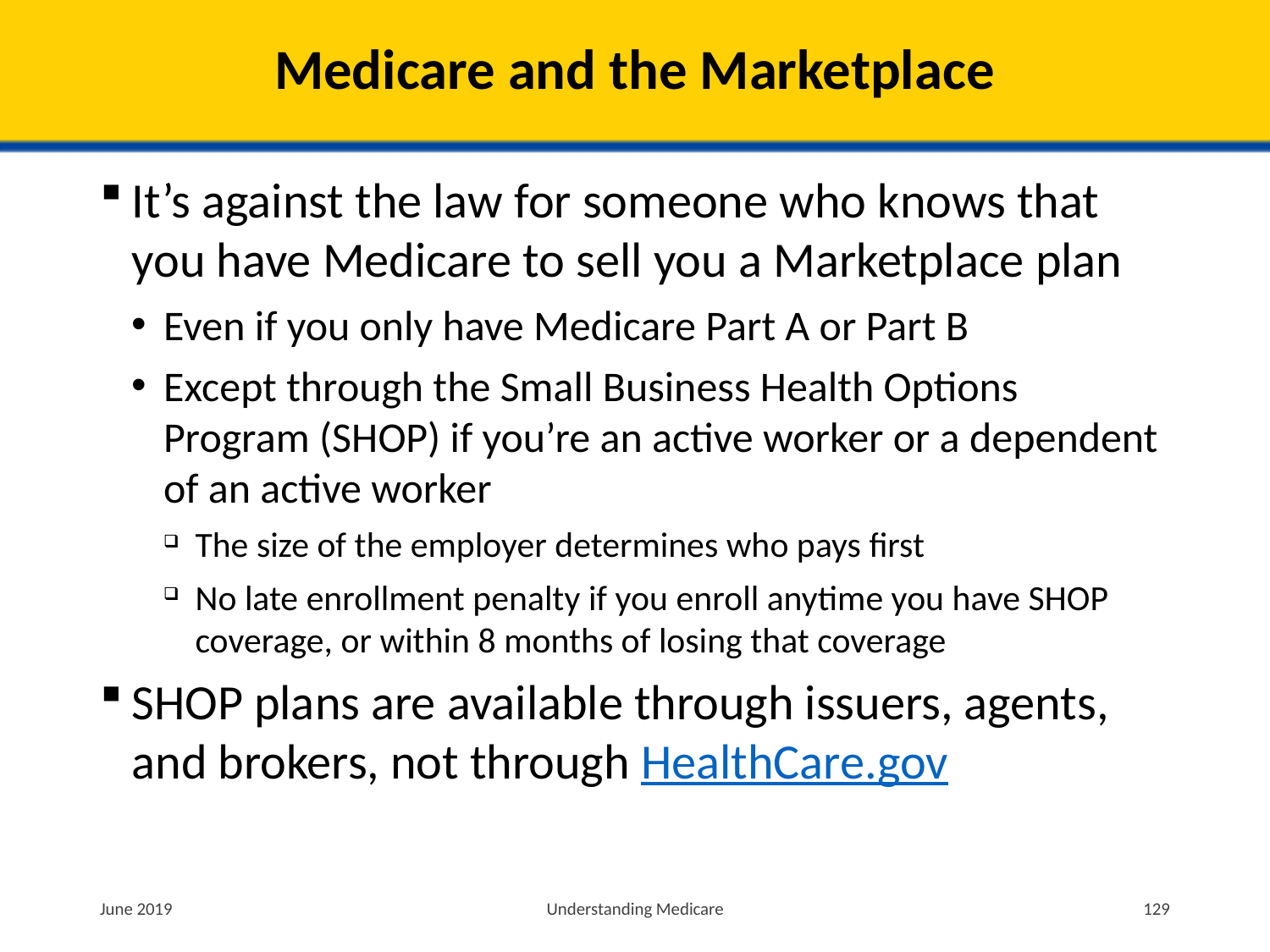

# Medicare and the Marketplace
It’s against the law for someone who knows that you have Medicare to sell you a Marketplace plan
Even if you only have Medicare Part A or Part B
Except through the Small Business Health Options Program (SHOP) if you’re an active worker or a dependent of an active worker
The size of the employer determines who pays first
No late enrollment penalty if you enroll anytime you have SHOP coverage, or within 8 months of losing that coverage
SHOP plans are available through issuers, agents, and brokers, not through HealthCare.gov
June 2019
Understanding Medicare
129